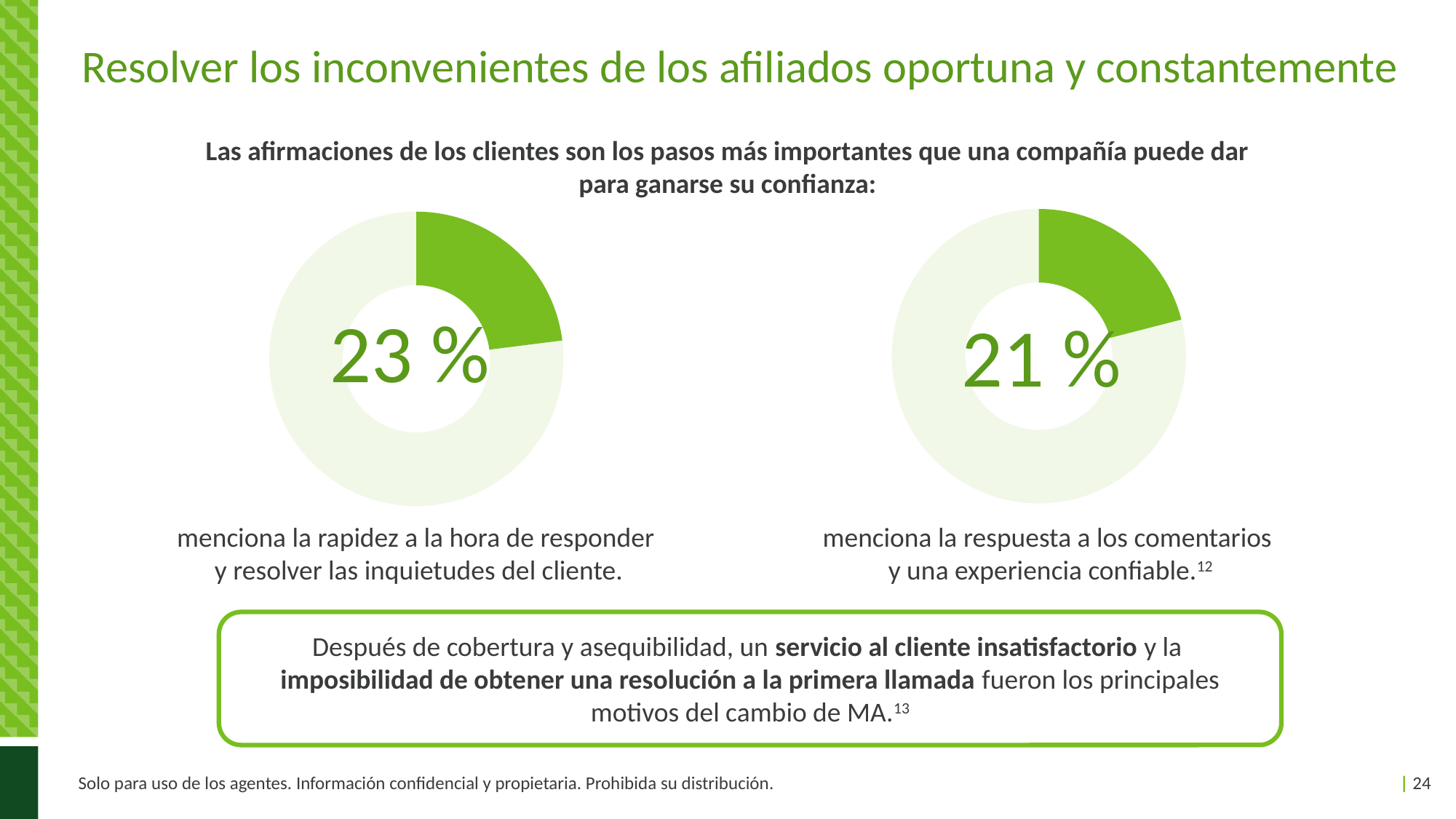

# Resolver los inconvenientes de los afiliados oportuna y constantemente
Las afirmaciones de los clientes son los pasos más importantes que una compañía puede dar para ganarse su confianza:

### Chart

| Category | Sales |
|---|---|
| 1st Qtr | 21.0 |
| 2nd Qtr | 79.0 |
21 %

### Chart

| Category | Sales |
|---|---|
| 1st Qtr | 23.0 |
| 2nd Qtr | 77.0 |
23 %
menciona la respuesta a los comentarios
y una experiencia confiable.12
menciona la rapidez a la hora de responder
y resolver las inquietudes del cliente.
Después de cobertura y asequibilidad, un servicio al cliente insatisfactorio y la
imposibilidad de obtener una resolución a la primera llamada fueron los principales motivos del cambio de MA.13
Solo para uso de los agentes. Información confidencial y propietaria. Prohibida su distribución.
| 24